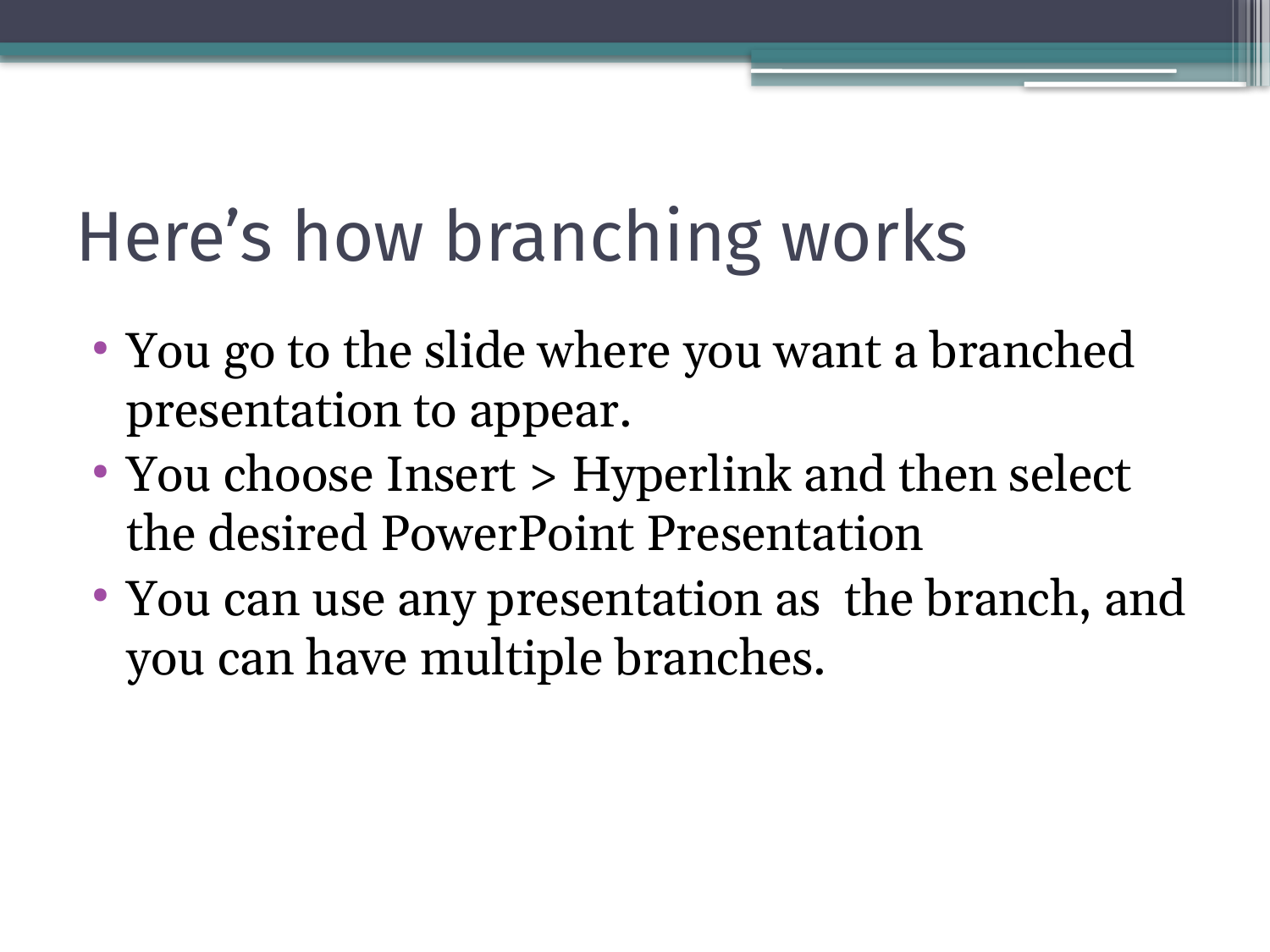

# Here’s how branching works
You go to the slide where you want a branched presentation to appear.
You choose Insert > Hyperlink and then select the desired PowerPoint Presentation
You can use any presentation as  the branch, and you can have multiple branches.